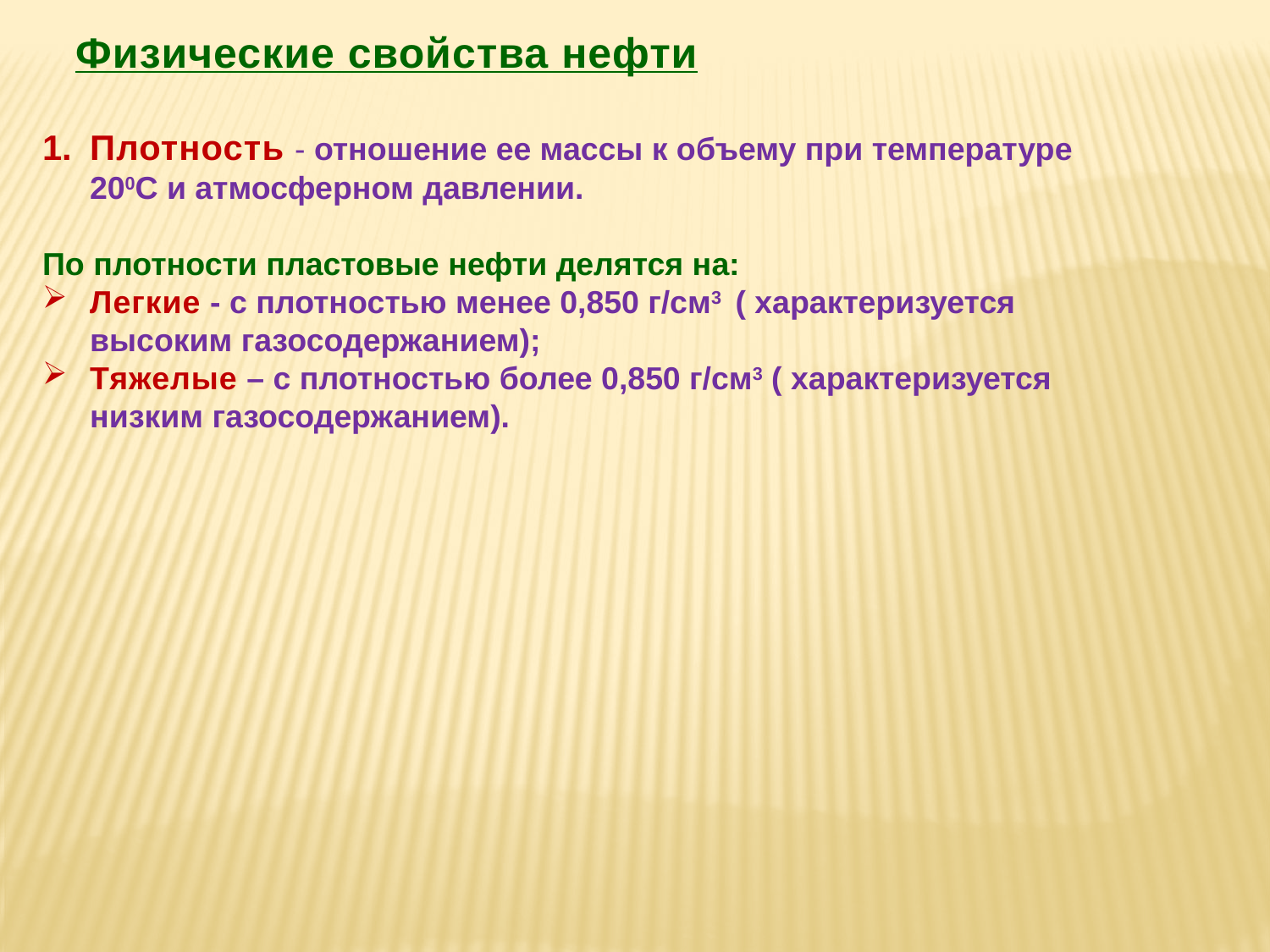

Физические свойства нефти
Плотность - отношение ее массы к объему при температуре 200С и атмосферном давлении.

По плотности пластовые нефти делятся на:
Легкие - с плотностью менее 0,850 г/см3  ( характеризуется высоким газосодержанием);
Тяжелые – с плотностью более 0,850 г/см3 ( характеризуется низким газосодержанием).